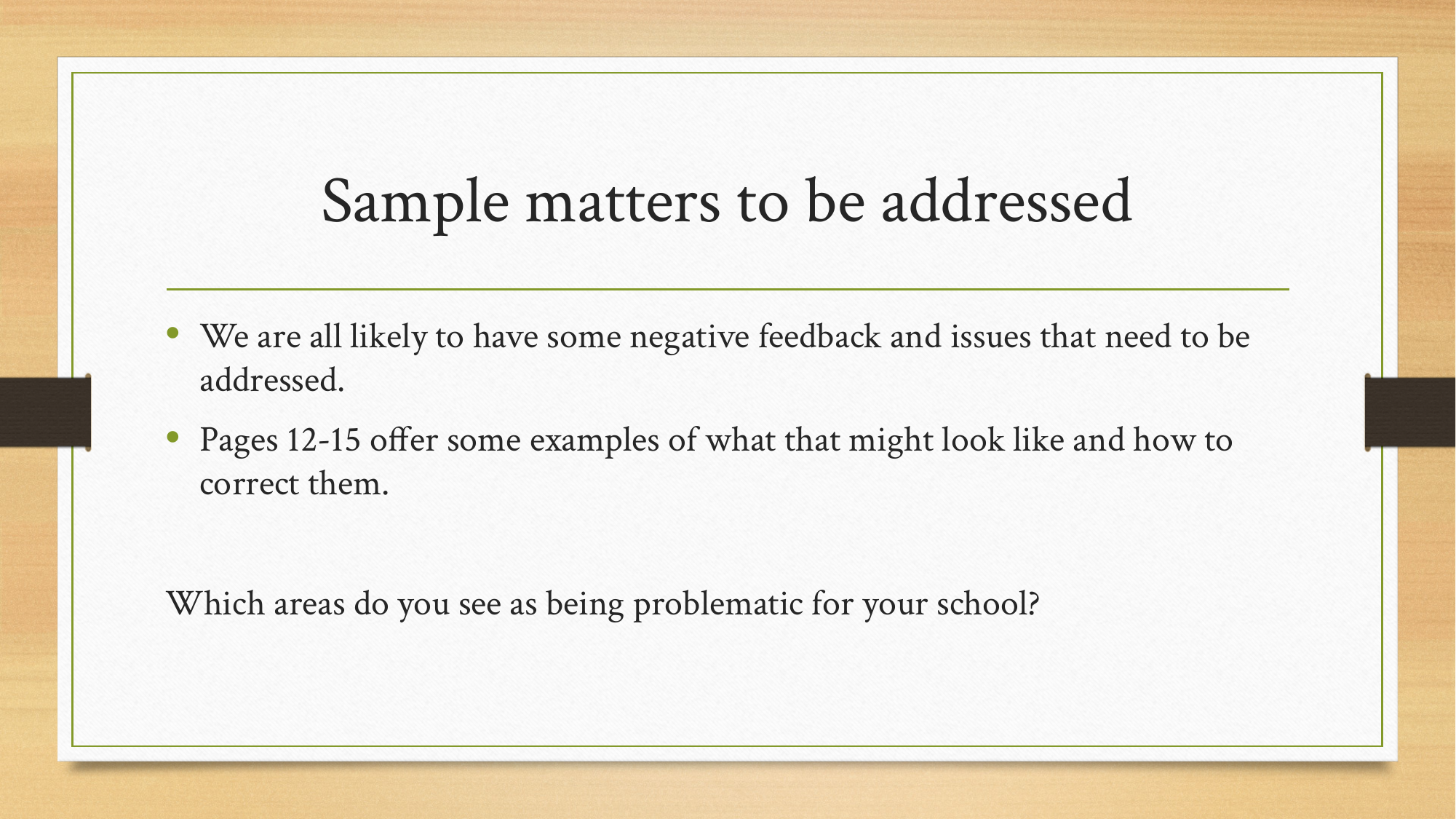

# Sample matters to be addressed
We are all likely to have some negative feedback and issues that need to be addressed.
Pages 12-15 offer some examples of what that might look like and how to correct them.

Which areas do you see as being problematic for your school?